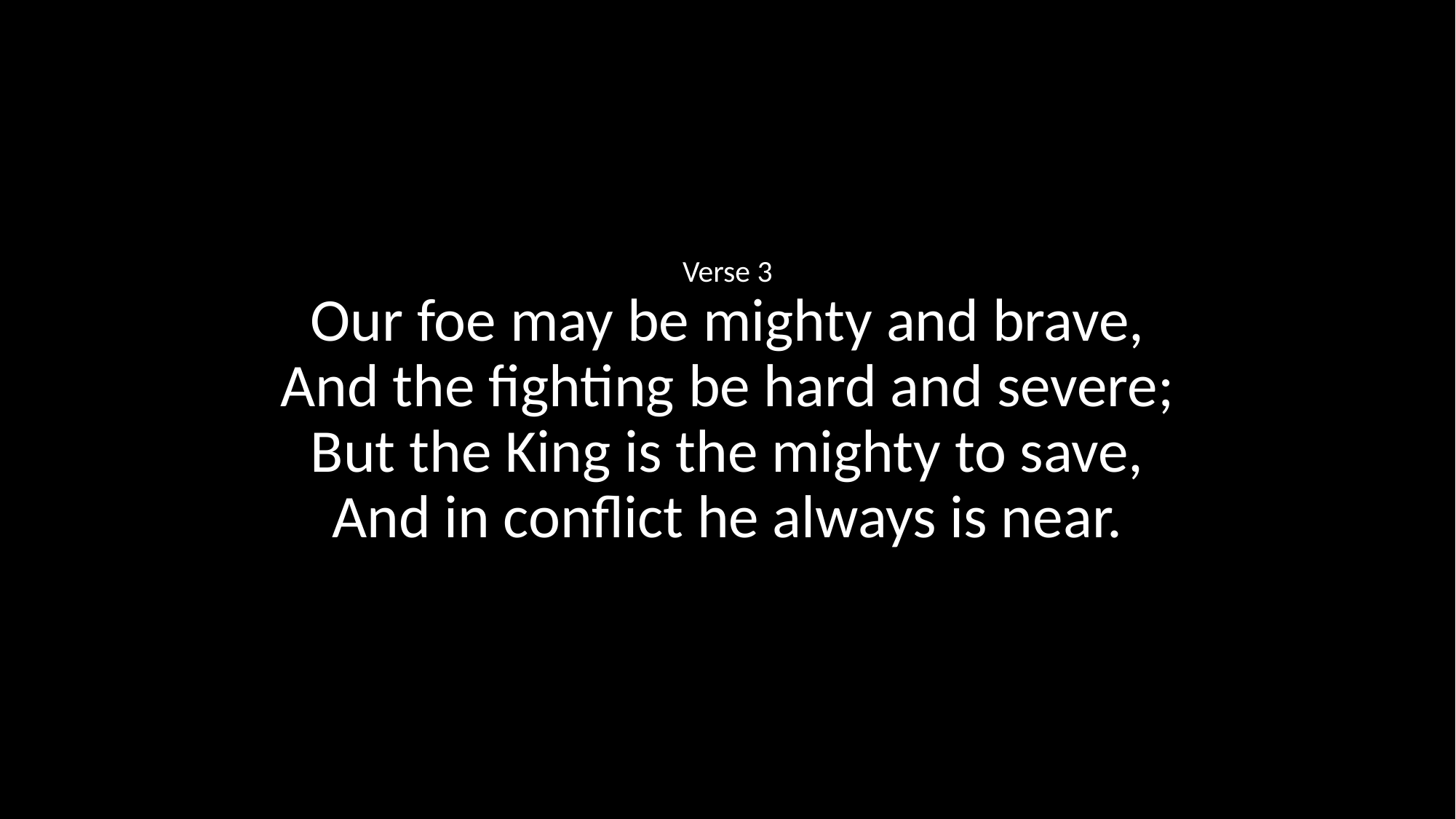

Verse 3
Our foe may be mighty and brave,
And the fighting be hard and severe;
But the King is the mighty to save,
And in conflict he always is near.